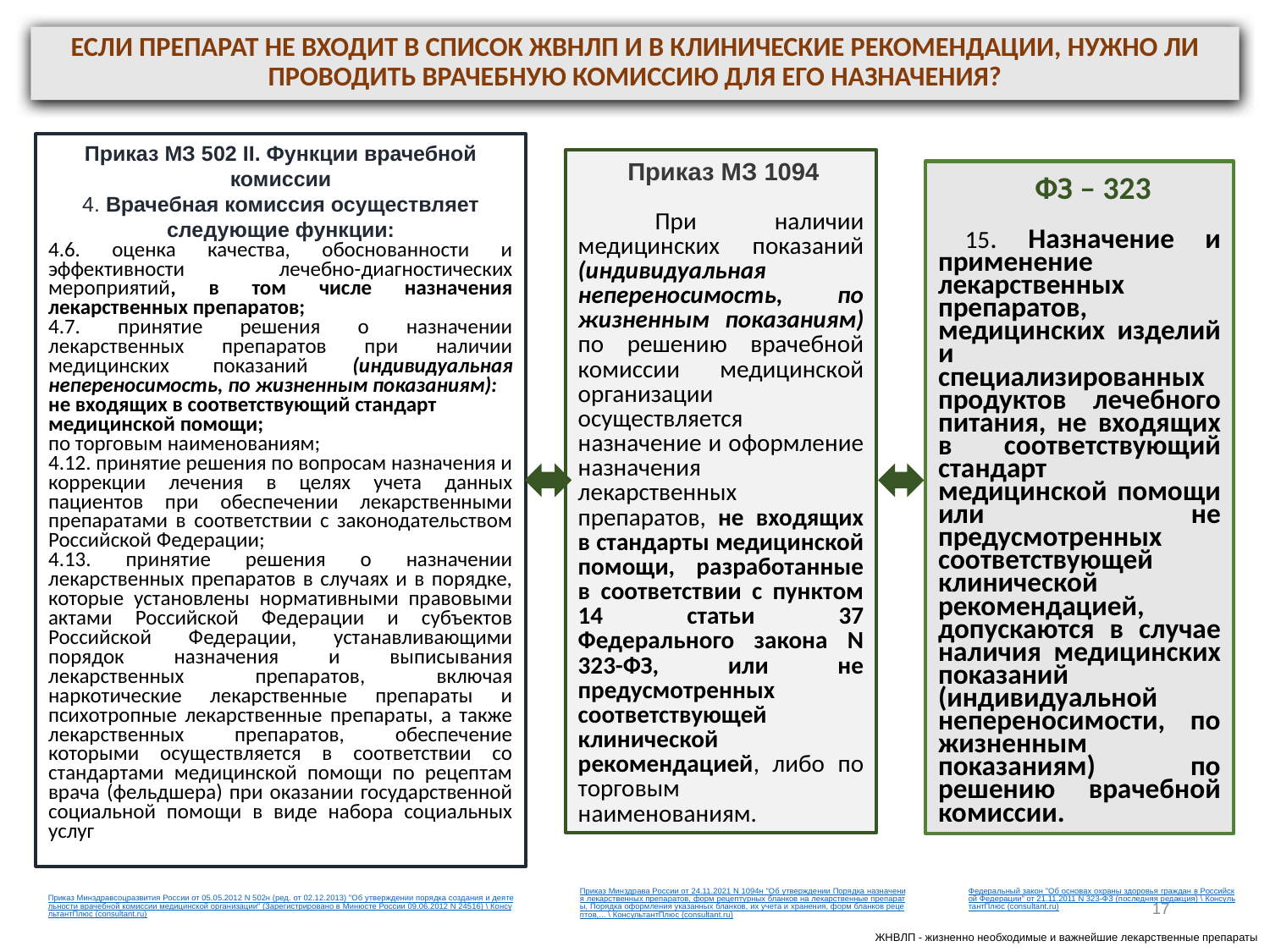

Если препарат не входит в список ЖВНЛП и в клинические рекомендации, нужно ли проводить Врачебную комиссию для его назначения?
Приказ МЗ 502 II. Функции врачебной комиссии
4. Врачебная комиссия осуществляет следующие функции:
4.6. оценка качества, обоснованности и эффективности лечебно-диагностических мероприятий, в том числе назначения лекарственных препаратов;
4.7. принятие решения о назначении лекарственных препаратов при наличии медицинских показаний (индивидуальная непереносимость, по жизненным показаниям):
не входящих в соответствующий стандарт медицинской помощи;
по торговым наименованиям;
4.12. принятие решения по вопросам назначения и коррекции лечения в целях учета данных пациентов при обеспечении лекарственными препаратами в соответствии с законодательством Российской Федерации;
4.13. принятие решения о назначении лекарственных препаратов в случаях и в порядке, которые установлены нормативными правовыми актами Российской Федерации и субъектов Российской Федерации, устанавливающими порядок назначения и выписывания лекарственных препаратов, включая наркотические лекарственные препараты и психотропные лекарственные препараты, а также лекарственных препаратов, обеспечение которыми осуществляется в соответствии со стандартами медицинской помощи по рецептам врача (фельдшера) при оказании государственной социальной помощи в виде набора социальных услуг
 Приказ МЗ 1094

 При наличии медицинских показаний (индивидуальная непереносимость, по жизненным показаниям) по решению врачебной комиссии медицинской организации осуществляется назначение и оформление назначения лекарственных препаратов, не входящих в стандарты медицинской помощи, разработанные в соответствии с пунктом 14 статьи 37 Федерального закона N 323-ФЗ, или не предусмотренных соответствующей клинической рекомендацией, либо по торговым наименованиям.
ФЗ – 323

15. Назначение и применение лекарственных препаратов, медицинских изделий и специализированных продуктов лечебного питания, не входящих в соответствующий стандарт медицинской помощи или не предусмотренных соответствующей клинической рекомендацией, допускаются в случае наличия медицинских показаний (индивидуальной непереносимости, по жизненным показаниям) по решению врачебной комиссии.

Приказ Минздрава России от 24.11.2021 N 1094н "Об утверждении Порядка назначения лекарственных препаратов, форм рецептурных бланков на лекарственные препараты, Порядка оформления указанных бланков, их учета и хранения, форм бланков рецептов,... \ КонсультантПлюс (consultant.ru)
Федеральный закон "Об основах охраны здоровья граждан в Российской Федерации" от 21.11.2011 N 323-ФЗ (последняя редакция) \ КонсультантПлюс (consultant.ru)
17
Приказ Минздравсоцразвития России от 05.05.2012 N 502н (ред. от 02.12.2013) "Об утверждении порядка создания и деятельности врачебной комиссии медицинской организации" (Зарегистрировано в Минюсте России 09.06.2012 N 24516) \ КонсультантПлюс (consultant.ru)
ЖНВЛП - жизненно необходимые и важнейшие лекарственные препараты